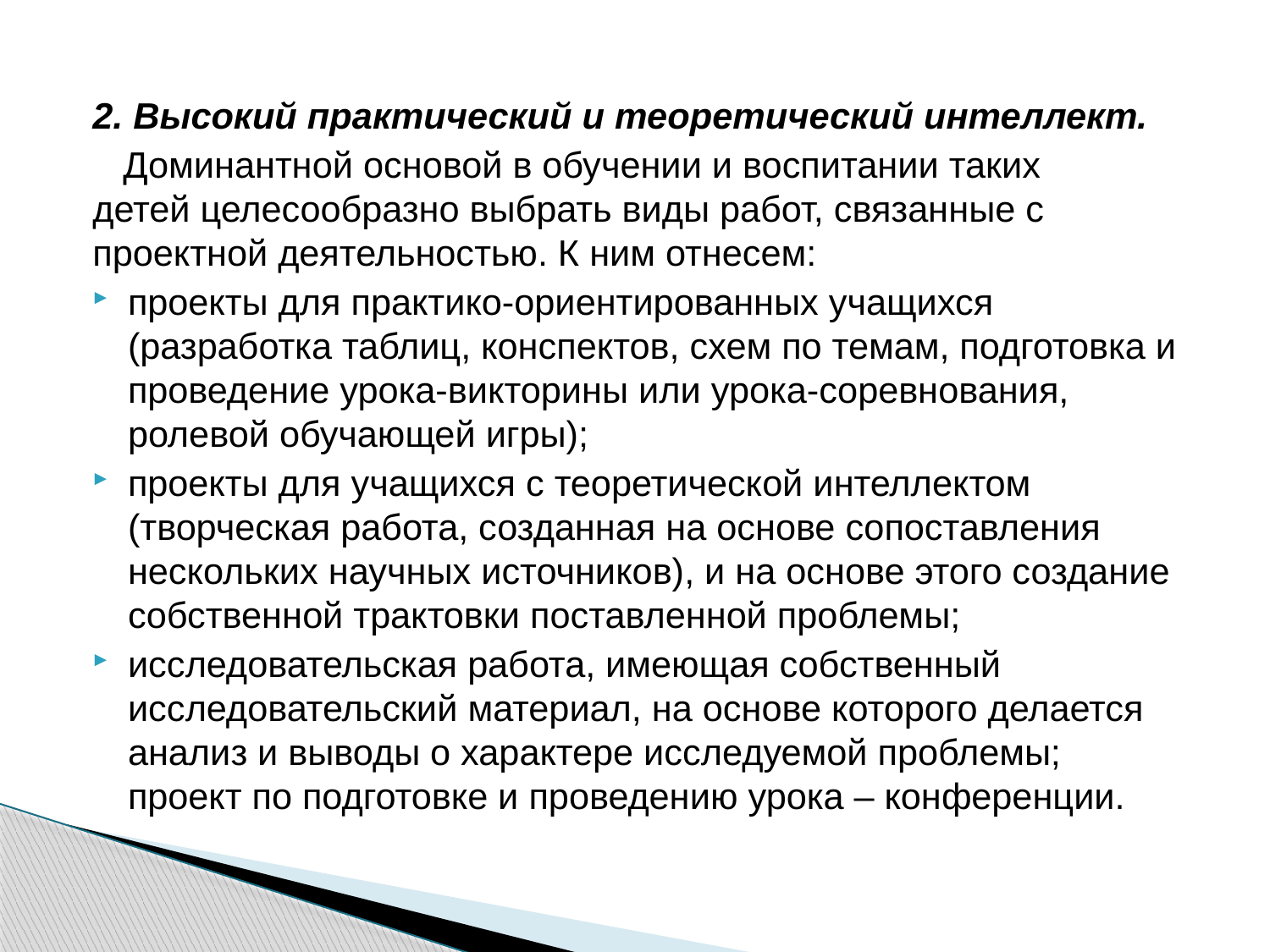

2. Высокий практический и теоретический интеллект.
   Доминантной основой в обучении и воспитании таких      детей целесообразно выбрать виды работ, связанные с проектной деятельностью. К ним отнесем:
проекты для практико-ориентированных учащихся (разработка таблиц, конспектов, схем по темам, подготовка и проведение урока-викторины или урока-соревнования, ролевой обучающей игры);
проекты для учащихся с теоретической интеллектом (творческая работа, созданная на основе сопоставления нескольких научных источников), и на основе этого создание собственной трактовки поставленной проблемы;
исследовательская работа, имеющая собственный исследовательский материал, на основе которого делается анализ и выводы о характере исследуемой проблемы; проект по подготовке и проведению урока – конференции.